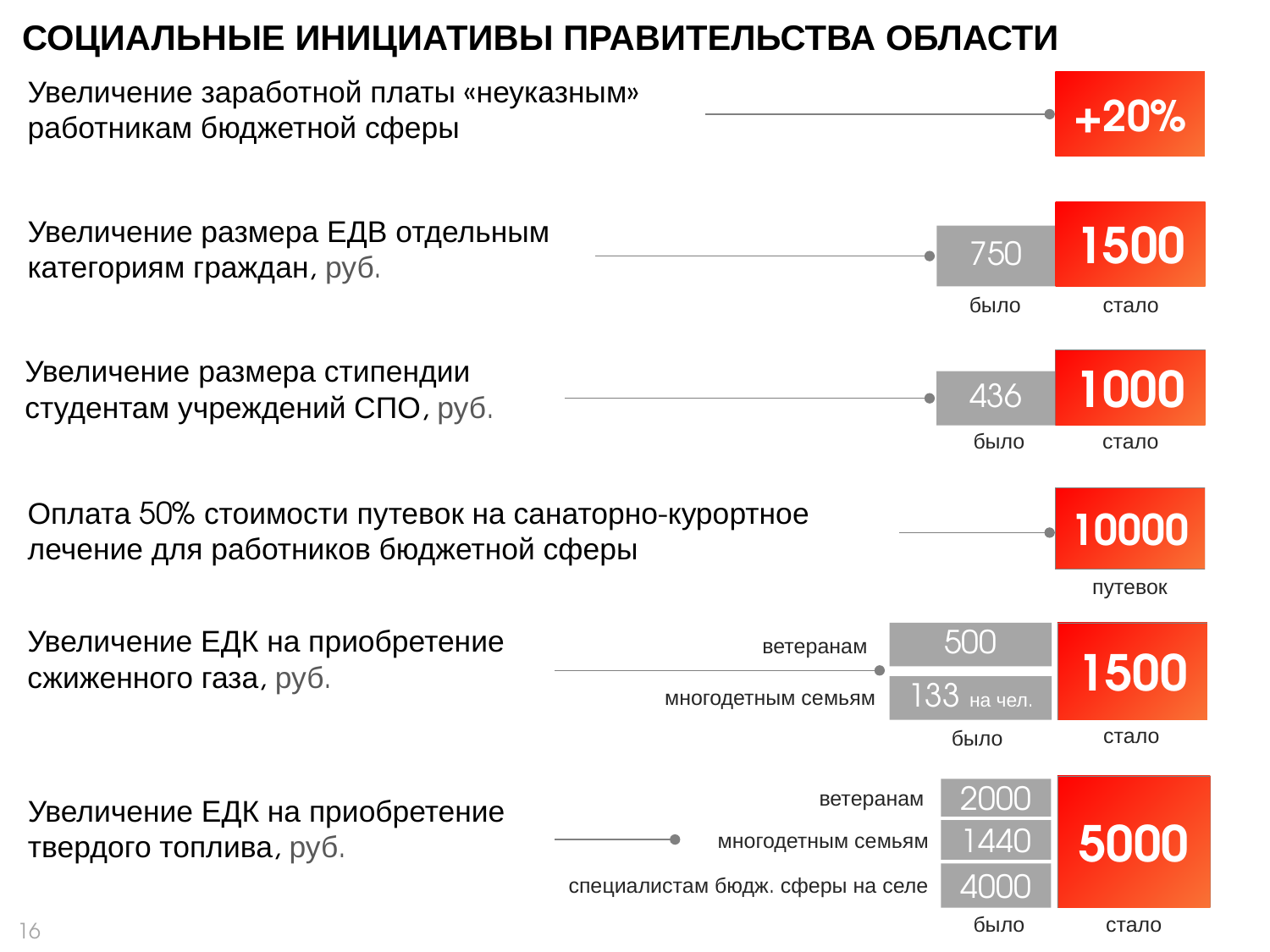

СОЦИАЛЬНЫЕ ИНИЦИАТИВЫ ПРАВИТЕЛЬСТВА ОБЛАСТИ
Увеличение заработной платы «неуказным»
работникам бюджетной сферы
+20%
1500
Увеличение размера ЕДВ отдельным
категориям граждан, руб.
750
стало
было
Увеличение размера стипендии
студентам учреждений СПО, руб.
1000
436
стало
было
10000
Оплата 50% стоимости путевок на санаторно-курортное лечение для работников бюджетной сферы
путевок
Увеличение ЕДК на приобретение
сжиженного газа, руб.
500
1500
ветеранам
133 на чел.
многодетным семьям
стало
было
5000
ветеранам
2000
Увеличение ЕДК на приобретение
твердого топлива, руб.
1440
многодетным семьям
4000
специалистам бюдж. сферы на селе
было
стало
16